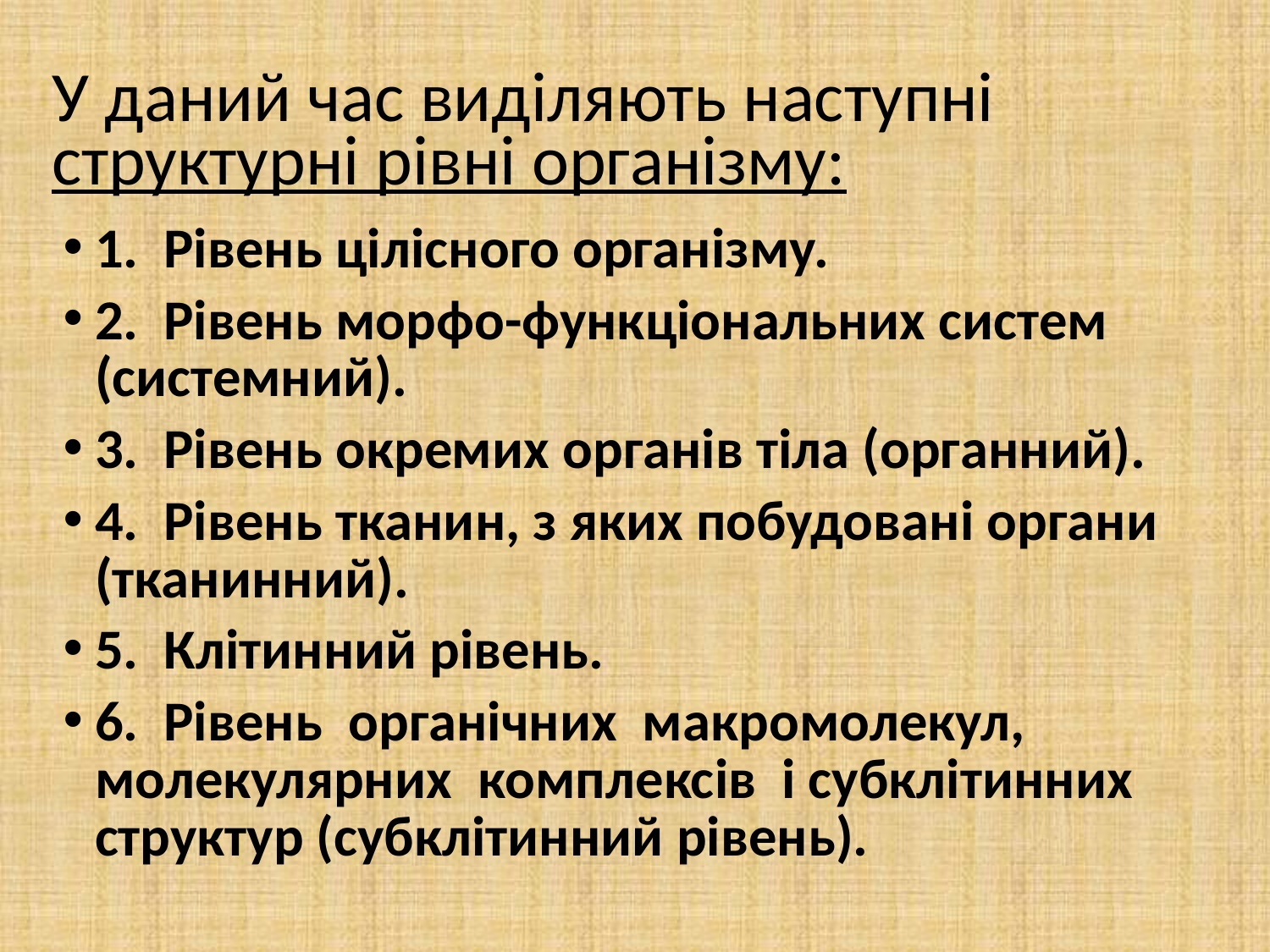

# У даний час виділяють наступні структурні рівні організму:
1.  Рівень цілісного організму.
2.  Рівень морфо-функціональних систем (системний).
3.  Рівень окремих органів тіла (органний).
4.  Рівень тканин, з яких побудовані органи (тканинний).
5.  Клітинний рівень.
6.  Рівень  органічних  макромолекул,  молекулярних  комплексів  і субклітинних структур (субклітинний рівень).